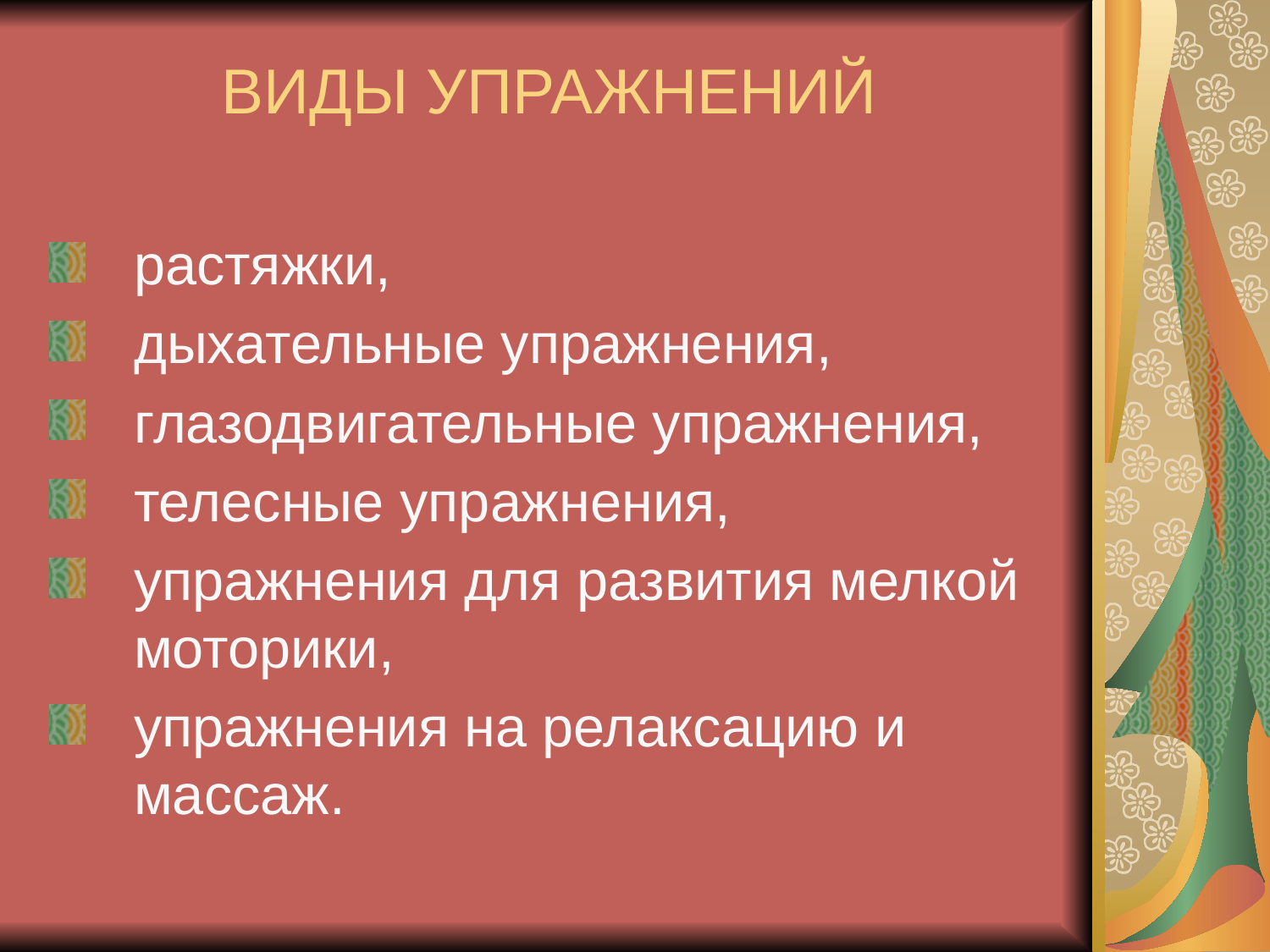

# ВИДЫ УПРАЖНЕНИЙ
растяжки,
дыхательные упражнения,
глазодвигательные упражнения,
телесные упражнения,
упражнения для развития мелкой моторики,
упражнения на релаксацию и массаж.